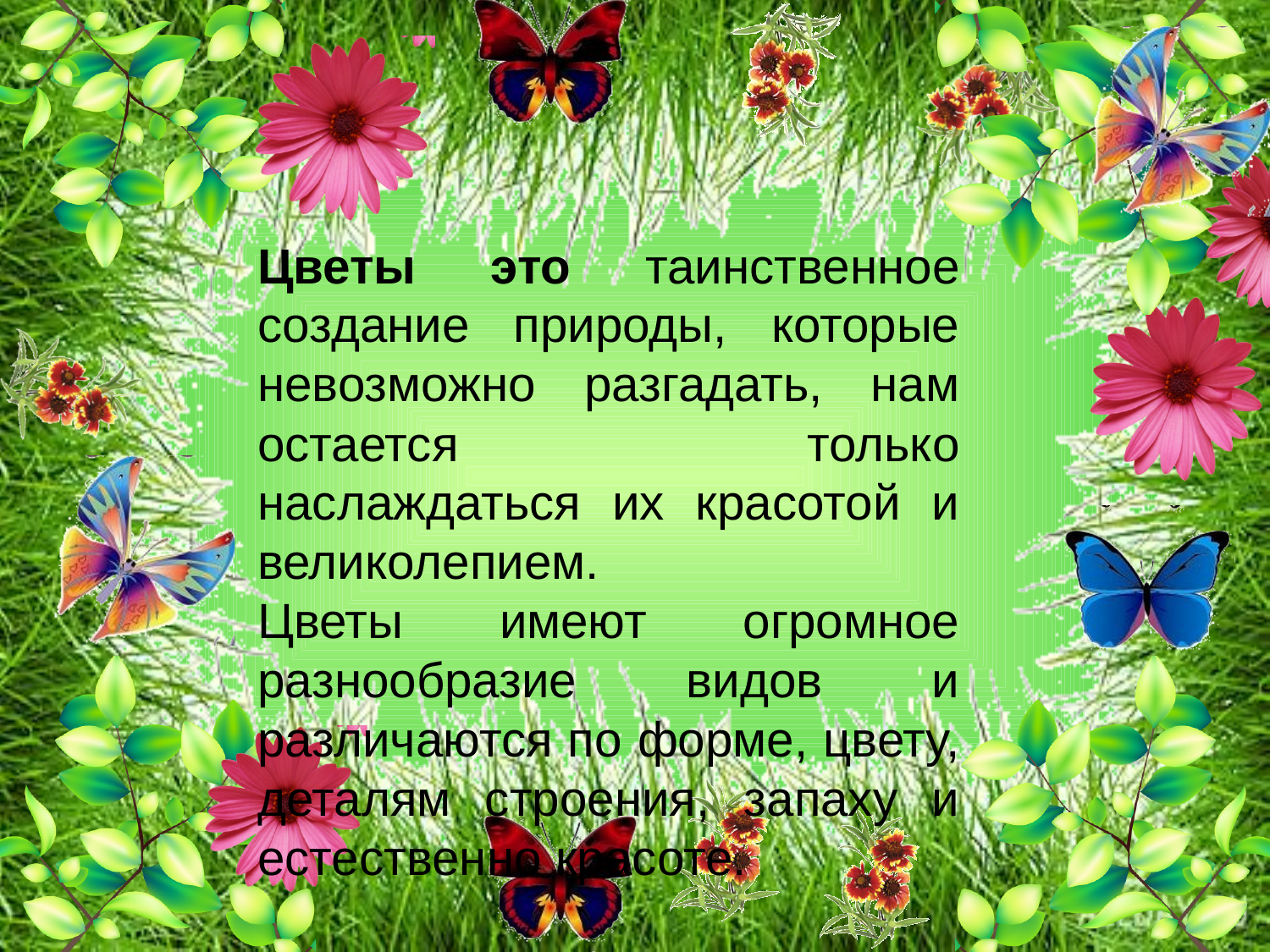

Цветы это таинственное создание природы, которые невозможно разгадать, нам остается только наслаждаться их красотой и великолепием.
Цветы имеют огромное разнообразие видов и различаются по форме, цвету, деталям строения, запаху и естественно красоте.